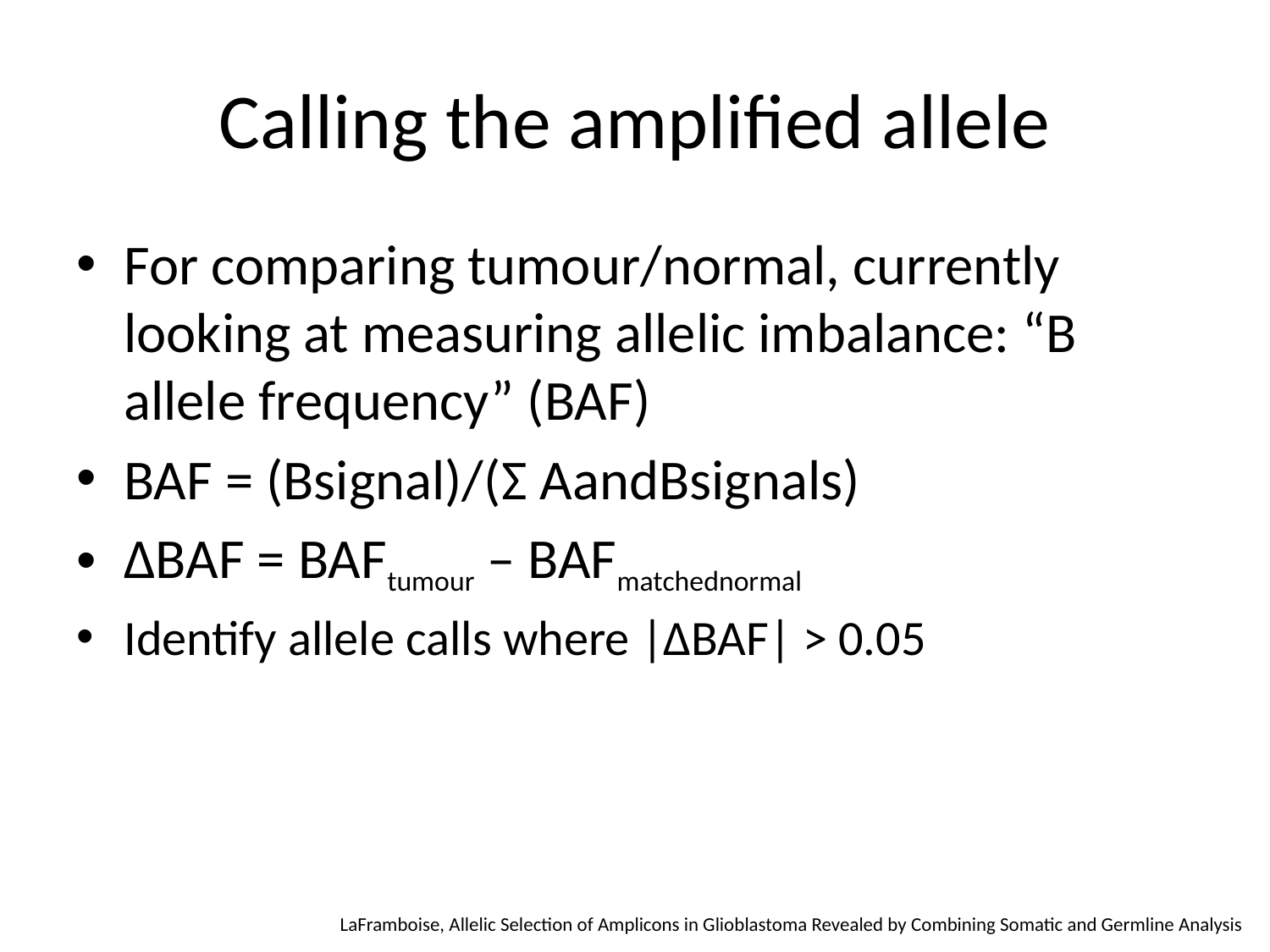

# Calling the amplified allele
For comparing tumour/normal, currently looking at measuring allelic imbalance: “B allele frequency” (BAF)
BAF = (Bsignal)/(Σ AandBsignals)
ΔBAF = BAFtumour – BAFmatchednormal
Identify allele calls where |ΔBAF| > 0.05

LaFramboise, Allelic Selection of Amplicons in Glioblastoma Revealed by Combining Somatic and Germline Analysis